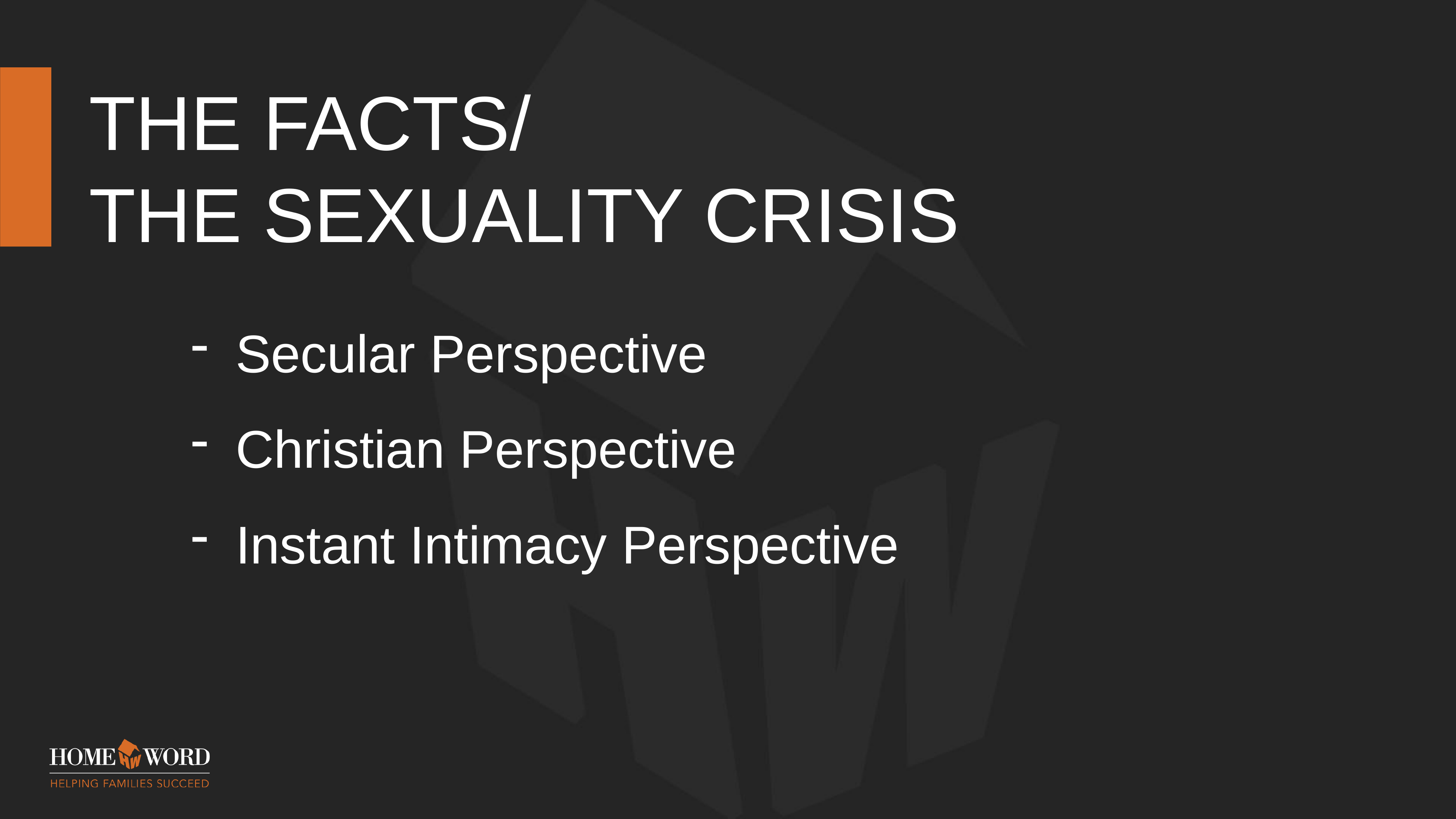

# The Facts/ The Sexuality Crisis
Secular Perspective
Christian Perspective
Instant Intimacy Perspective